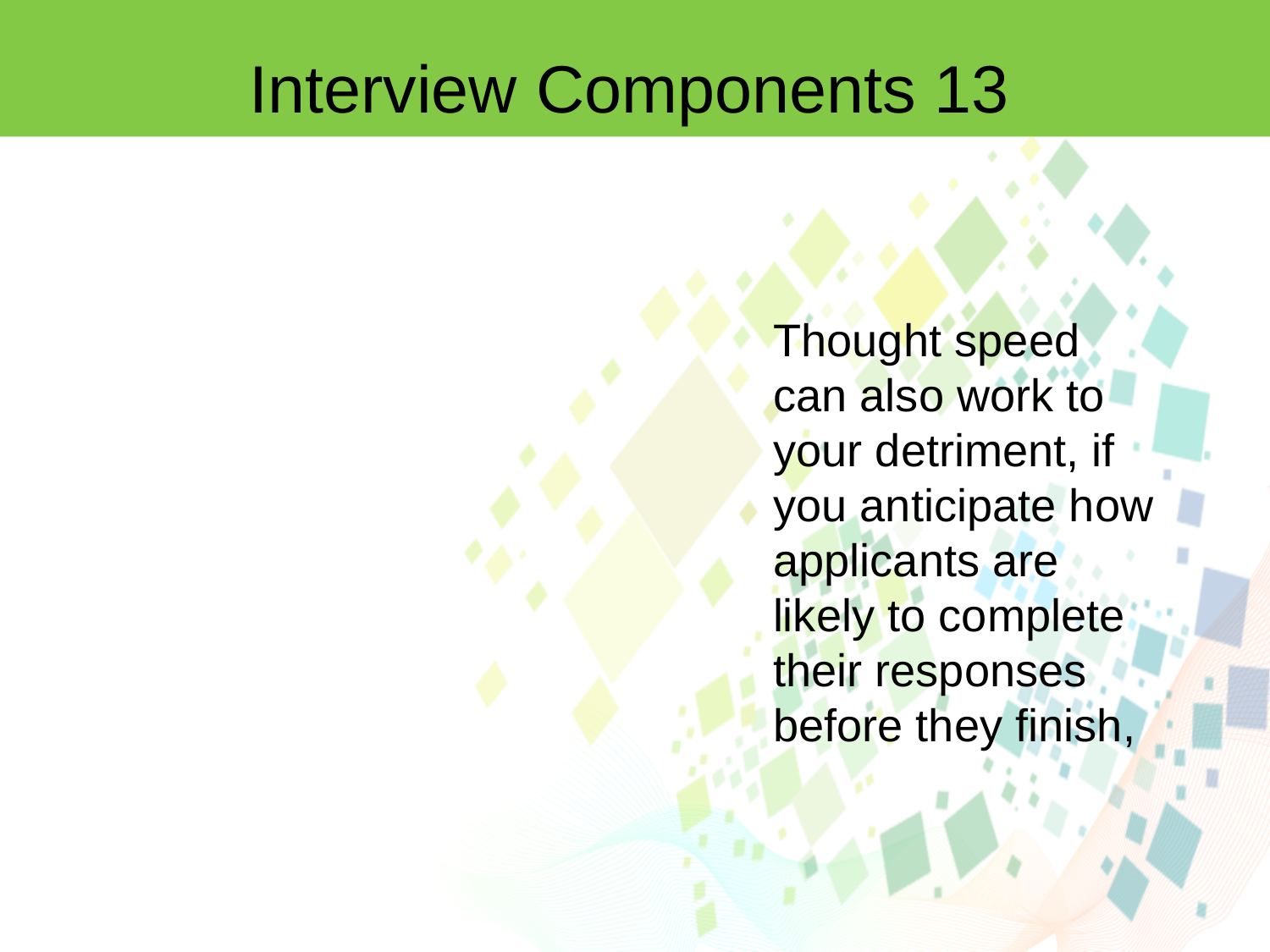

Interview Components 13
Thought speed can also work to your detriment, if you anticipate how applicants are likely to complete their responses before they finish,